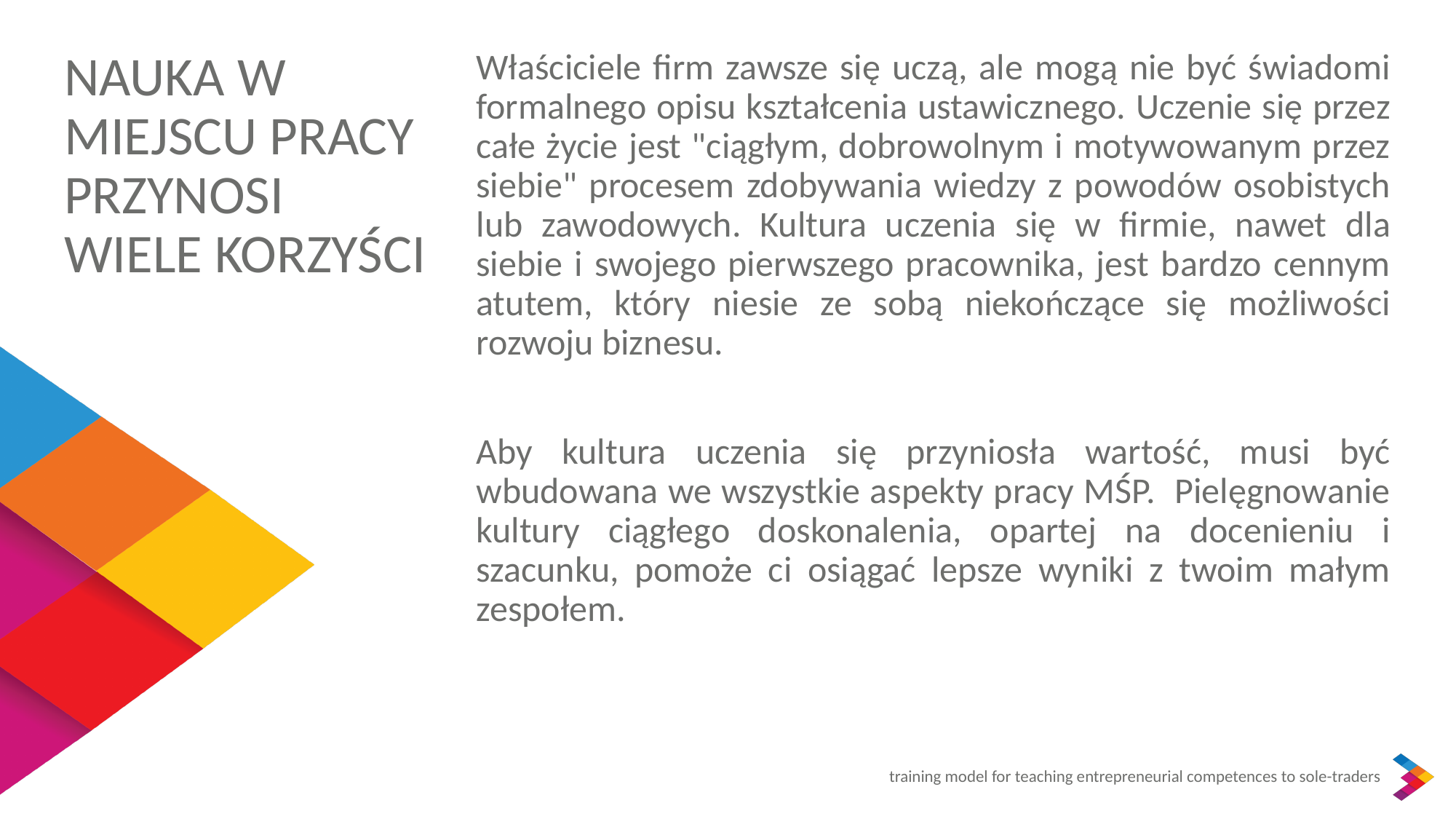

NAUKA W MIEJSCU PRACY PRZYNOSI WIELE KORZYŚCI
Właściciele firm zawsze się uczą, ale mogą nie być świadomi formalnego opisu kształcenia ustawicznego. Uczenie się przez całe życie jest "ciągłym, dobrowolnym i motywowanym przez siebie" procesem zdobywania wiedzy z powodów osobistych lub zawodowych. Kultura uczenia się w firmie, nawet dla siebie i swojego pierwszego pracownika, jest bardzo cennym atutem, który niesie ze sobą niekończące się możliwości rozwoju biznesu.

Aby kultura uczenia się przyniosła wartość, musi być wbudowana we wszystkie aspekty pracy MŚP.  Pielęgnowanie kultury ciągłego doskonalenia, opartej na docenieniu i szacunku, pomoże ci osiągać lepsze wyniki z twoim małym zespołem.